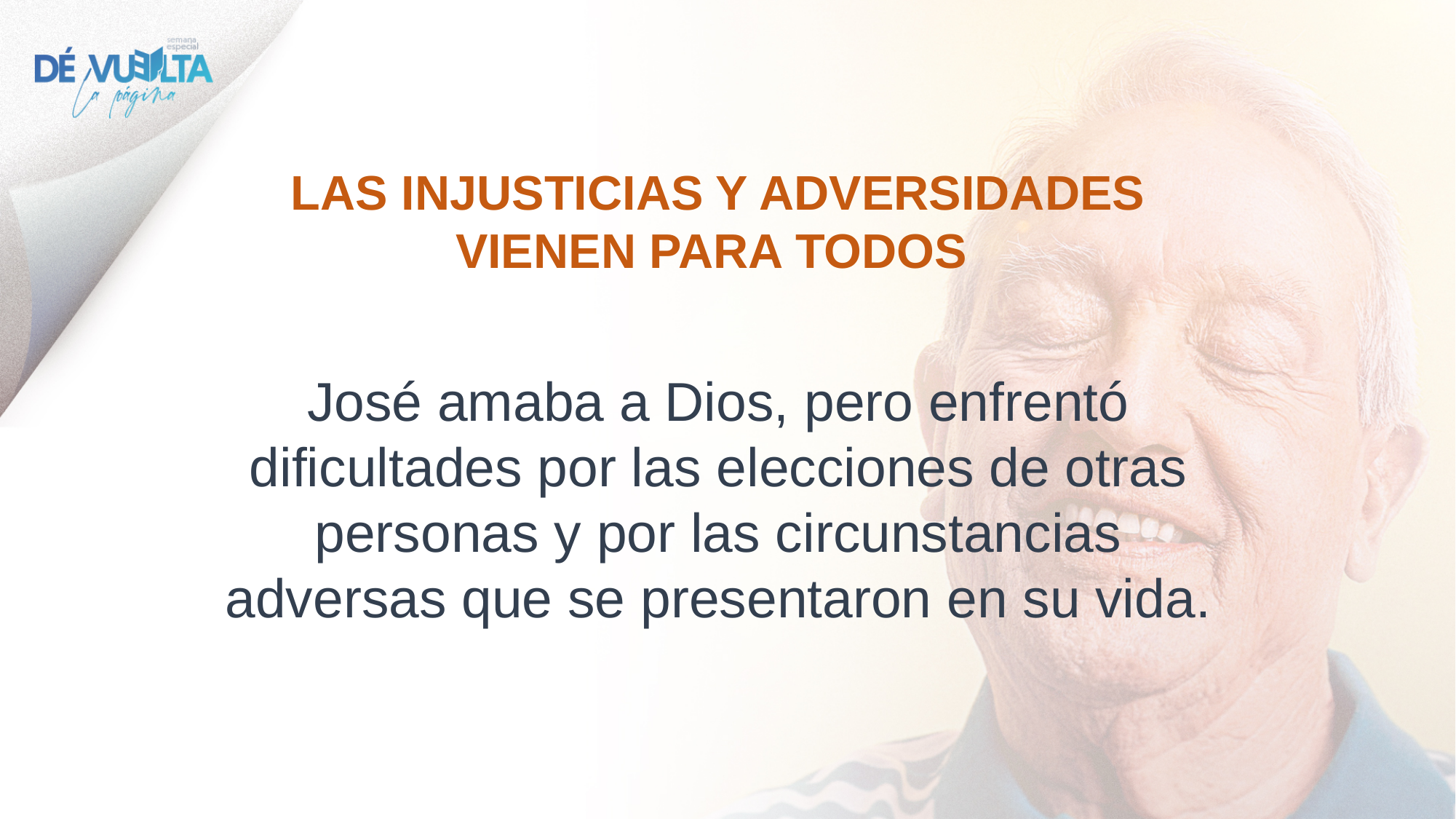

LAS INJUSTICIAS Y ADVERSIDADES VIENEN PARA TODOS

José amaba a Dios, pero enfrentó dificultades por las elecciones de otras personas y por las circunstancias adversas que se presentaron en su vida.